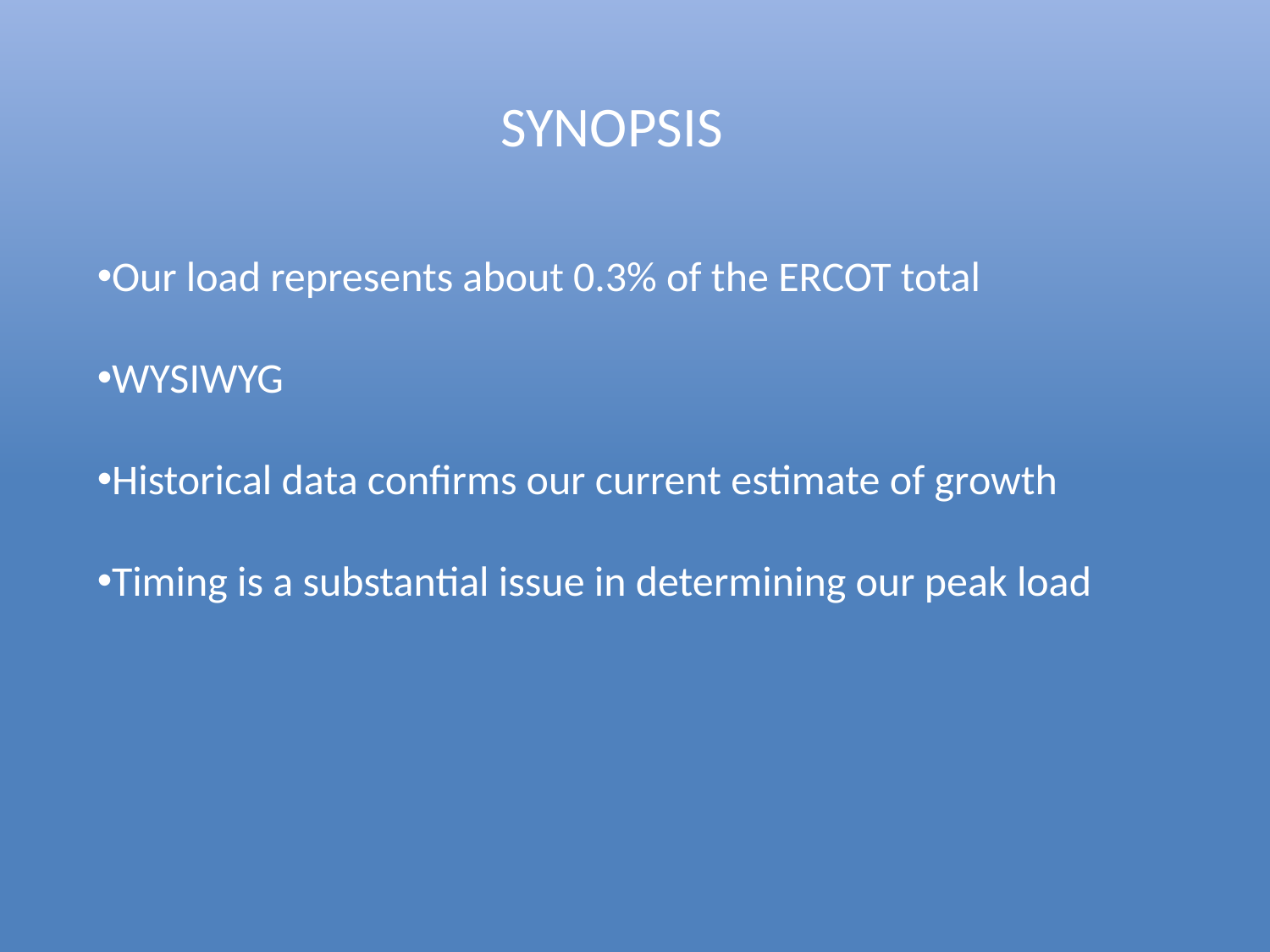

SYNOPSIS
Our load represents about 0.3% of the ERCOT total

WYSIWYG

Historical data confirms our current estimate of growth

Timing is a substantial issue in determining our peak load